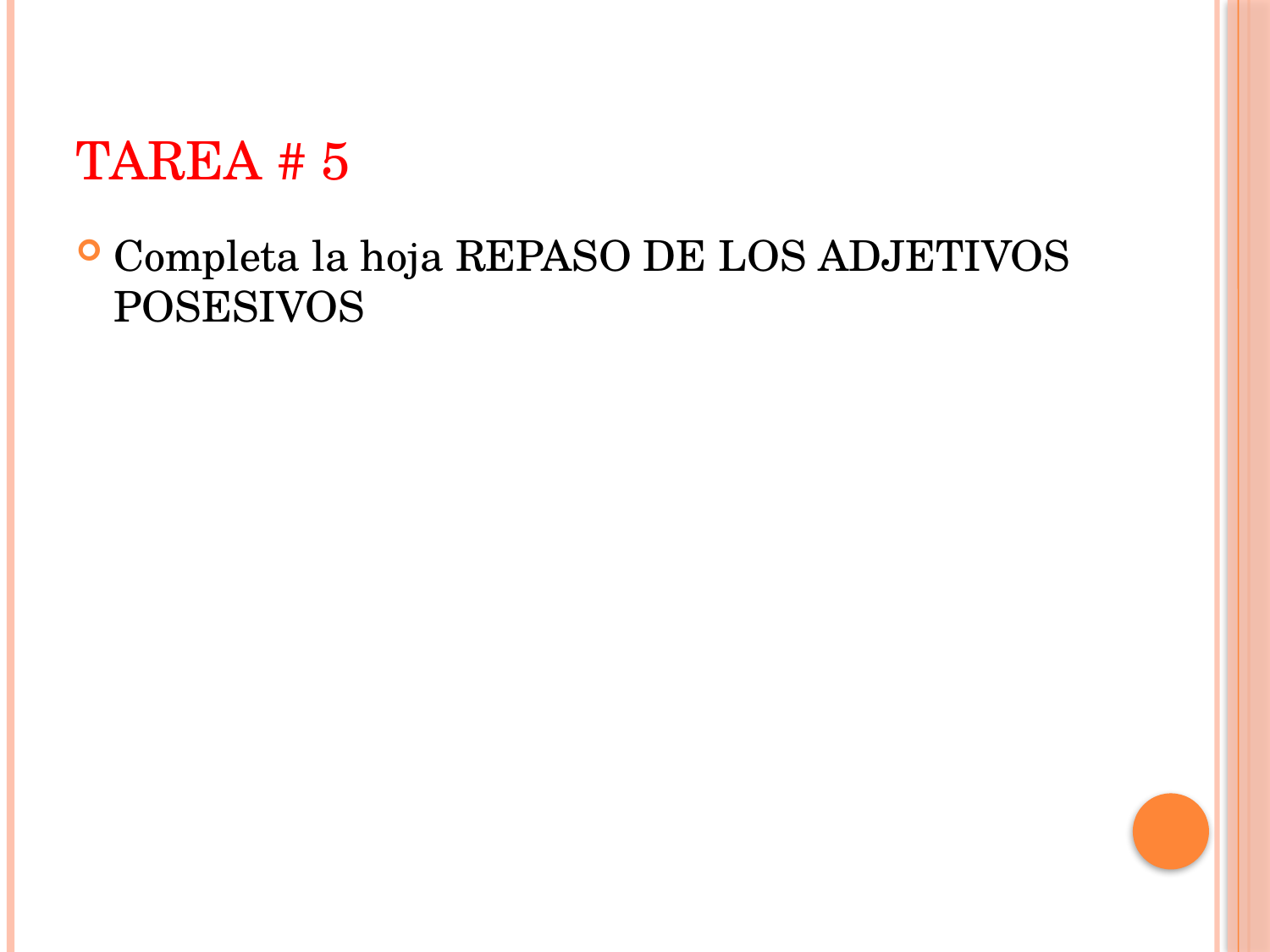

# Tarea # 5
Completa la hoja REPASO DE LOS ADJETIVOS POSESIVOS